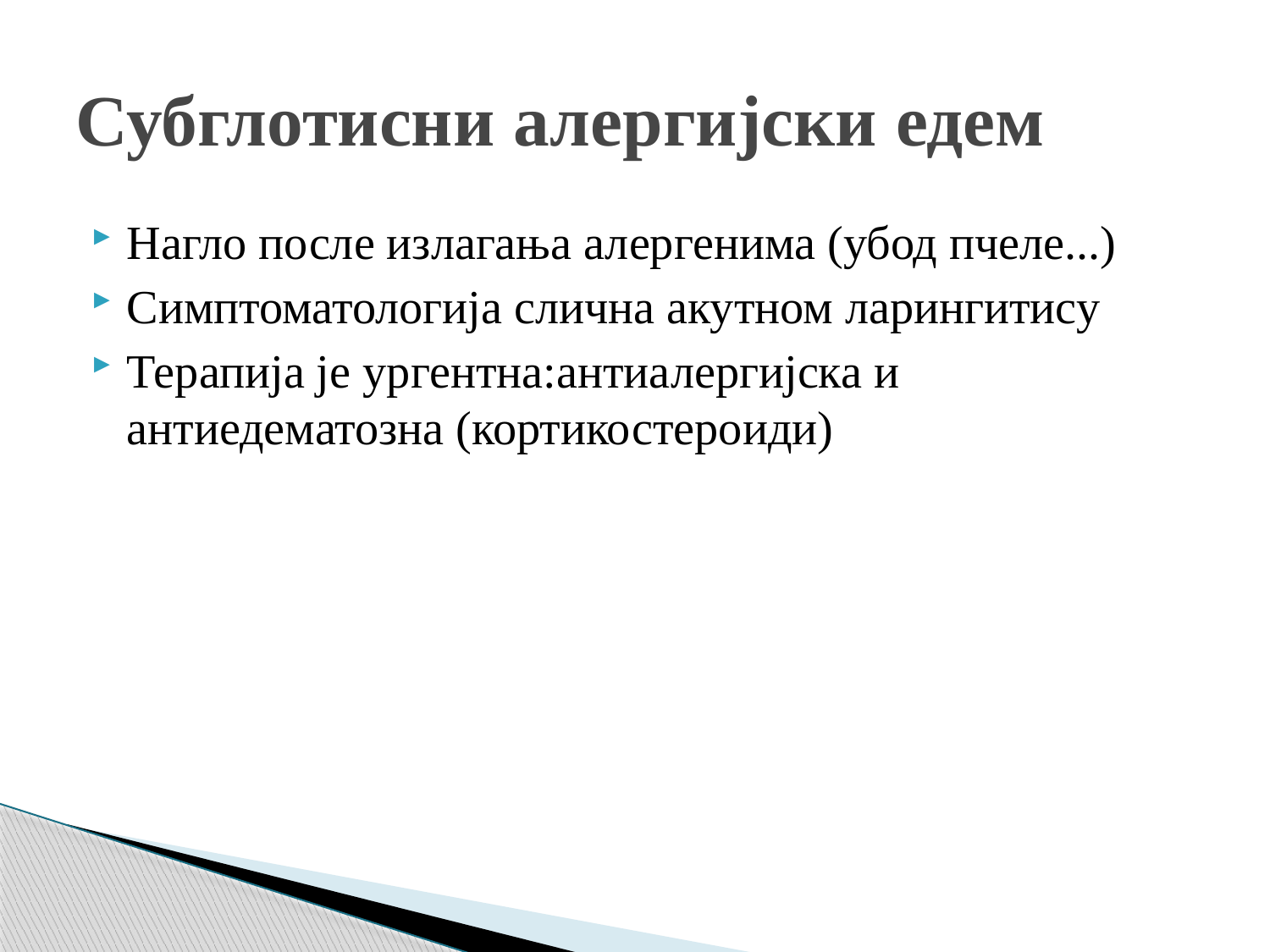

# Субглотисни алергијски едем
Нагло после излагања алергенима (убод пчеле...)
Симптоматологија слична акутном ларингитису
Терапија је ургентна:антиалергијска и антиедематозна (кортикостероиди)